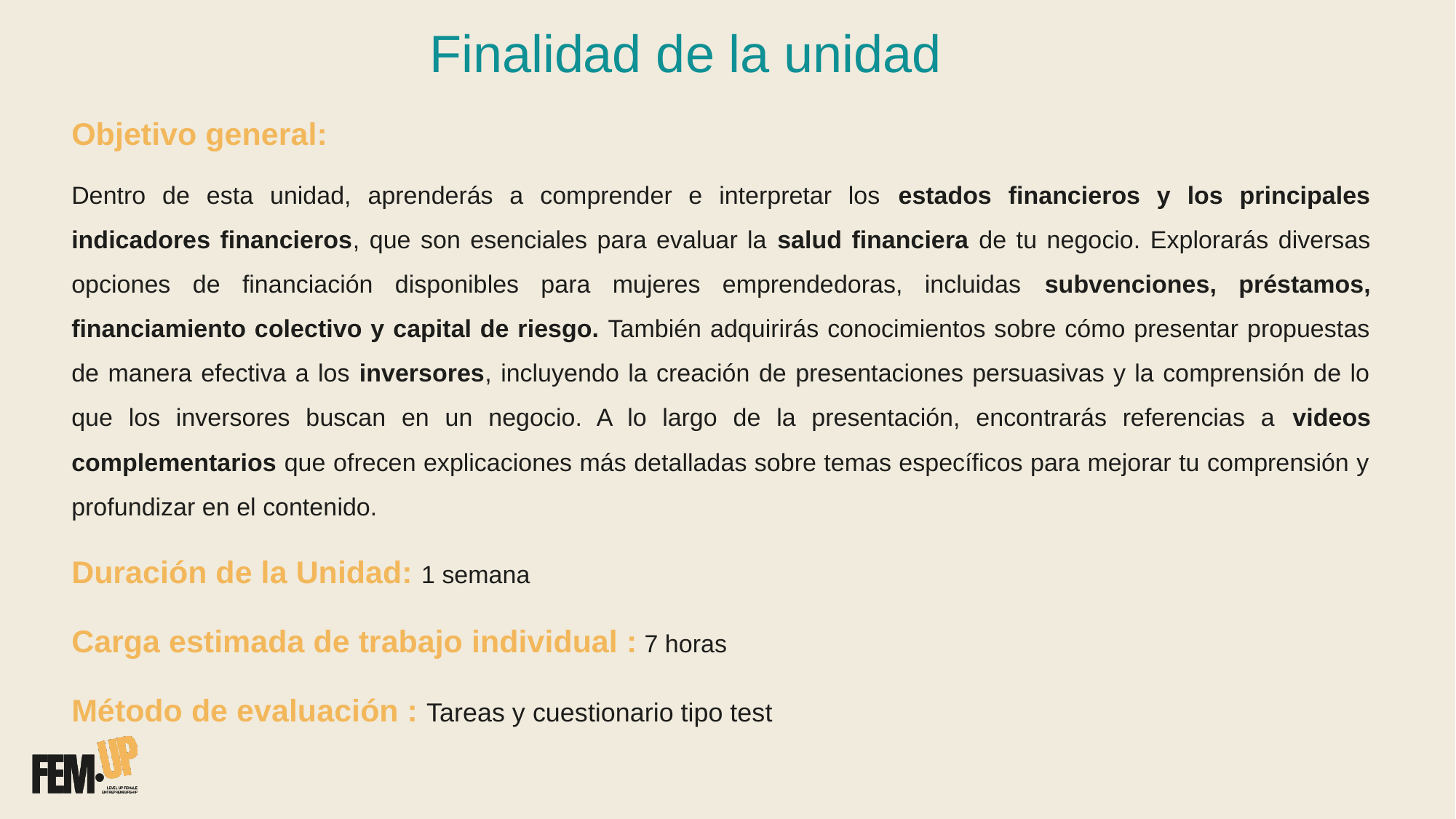

# Finalidad de la unidad
Objetivo general:
Dentro de esta unidad, aprenderás a comprender e interpretar los estados financieros y los principales indicadores financieros, que son esenciales para evaluar la salud financiera de tu negocio. Explorarás diversas opciones de financiación disponibles para mujeres emprendedoras, incluidas subvenciones, préstamos, financiamiento colectivo y capital de riesgo. También adquirirás conocimientos sobre cómo presentar propuestas de manera efectiva a los inversores, incluyendo la creación de presentaciones persuasivas y la comprensión de lo que los inversores buscan en un negocio. A lo largo de la presentación, encontrarás referencias a videos complementarios que ofrecen explicaciones más detalladas sobre temas específicos para mejorar tu comprensión y profundizar en el contenido.
Duración de la Unidad: 1 semana
Carga estimada de trabajo individual : 7 horas
Método de evaluación : Tareas y cuestionario tipo test